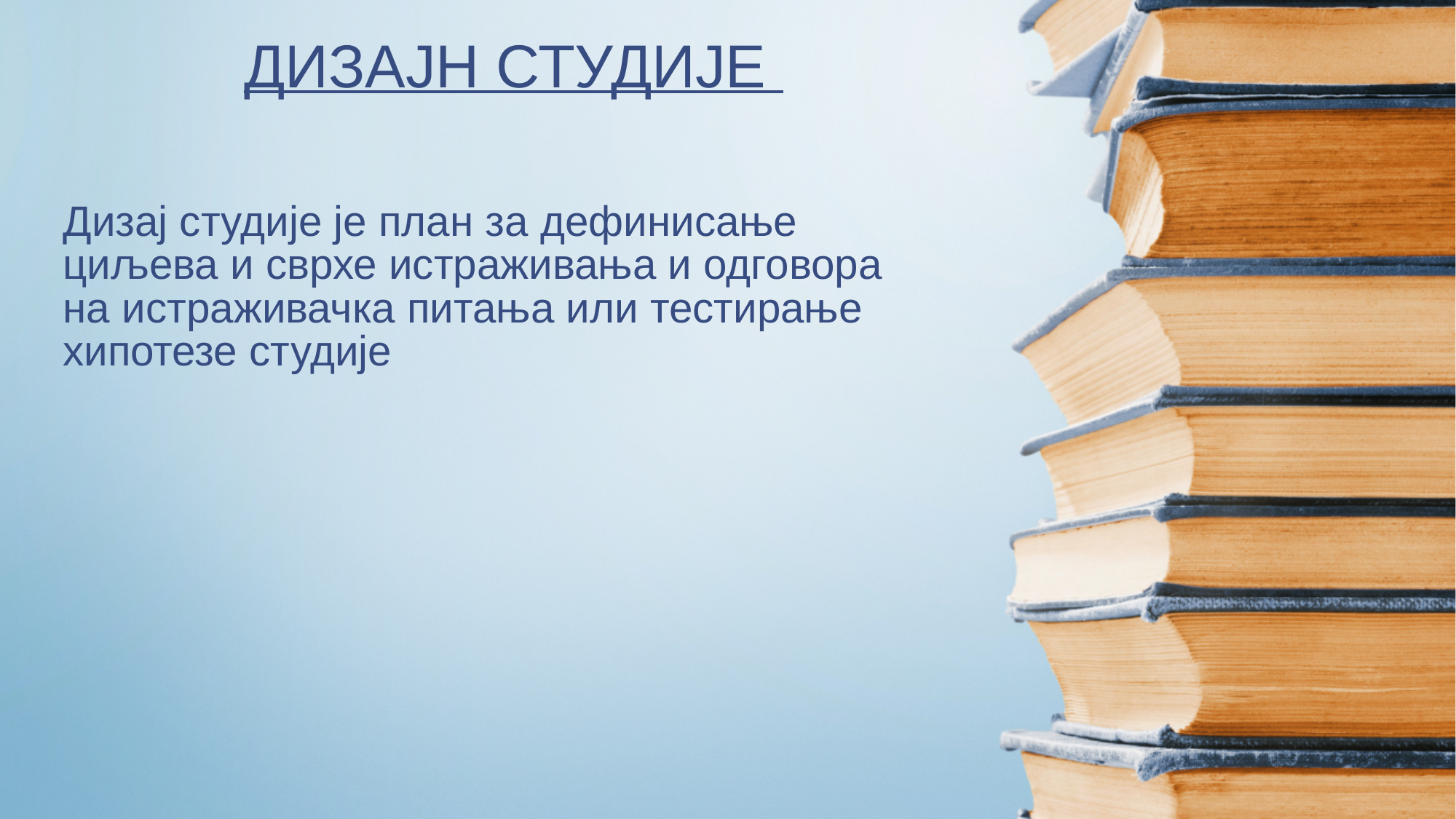

ДИЗАЈН СТУДИЈЕ
# Дизај студије је план за дефинисање циљева и сврхе истраживања и одговора на истраживачка питања или тестирање хипотезе студије